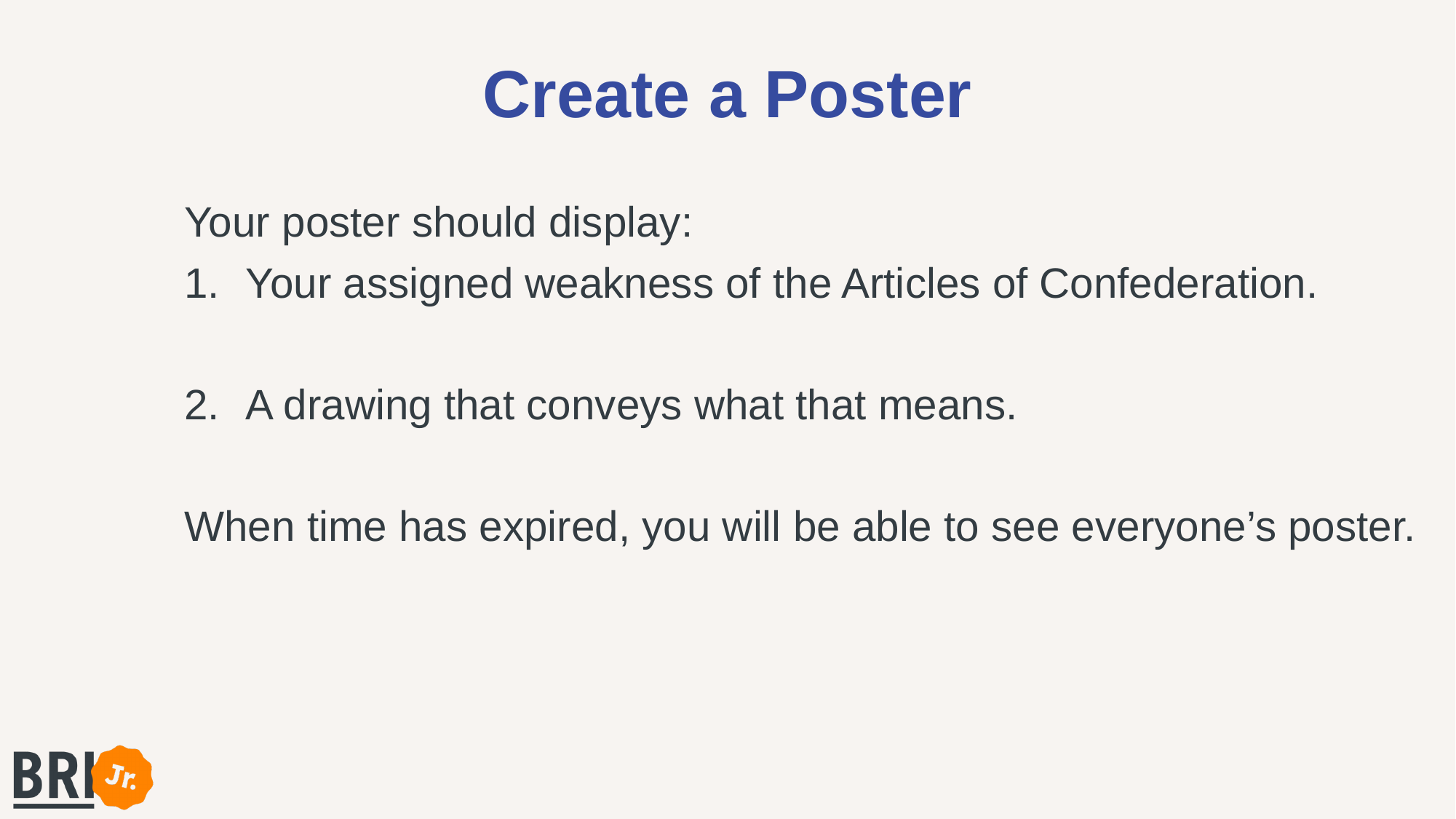

# Create a Poster
Your poster should display:
Your assigned weakness of the Articles of Confederation.

A drawing that conveys what that means.

When time has expired, you will be able to see everyone’s poster.